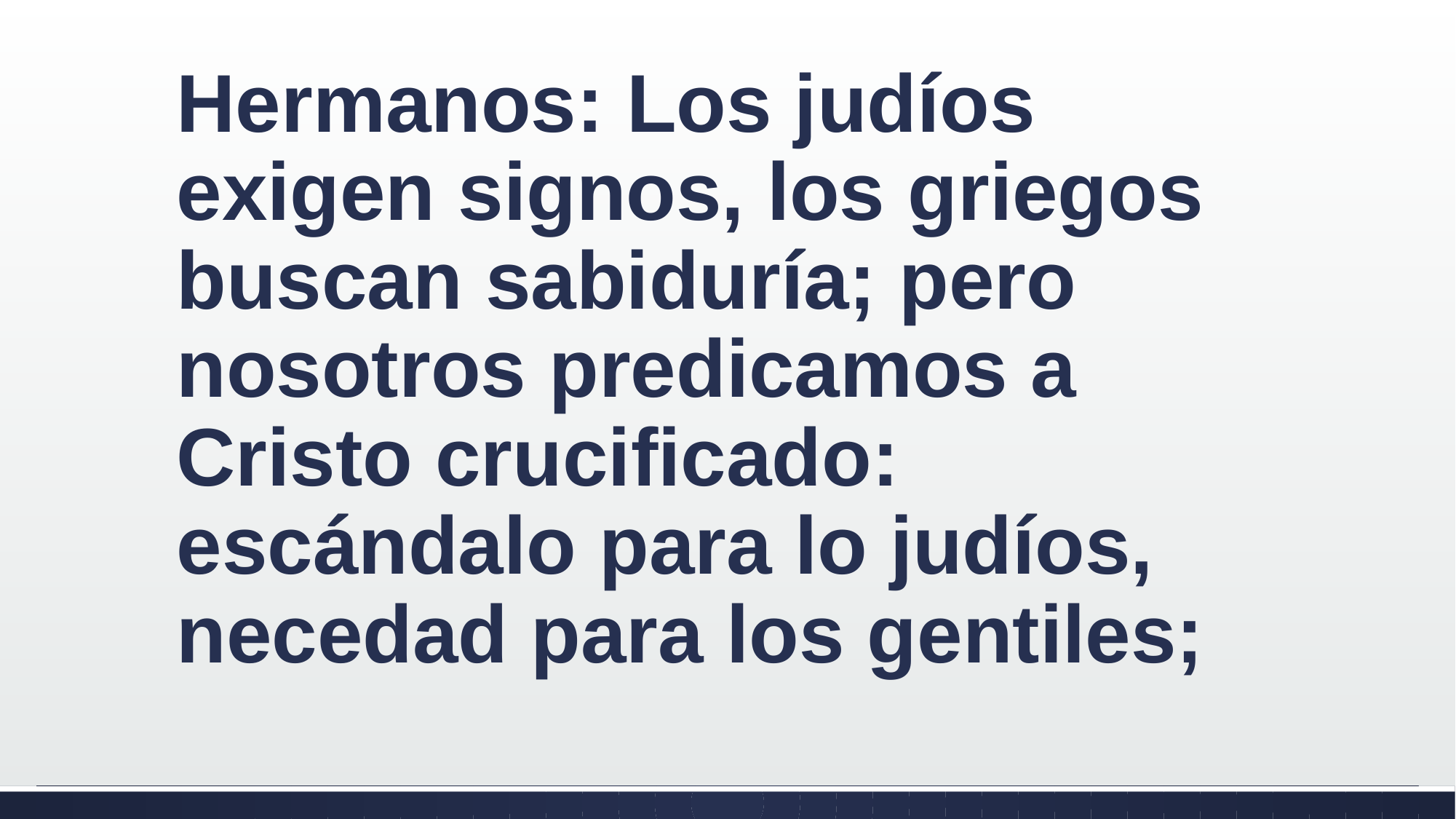

#
Hermanos: Los judíos exigen signos, los griegos buscan sabiduría; pero nosotros predicamos a Cristo crucificado: escándalo para lo judíos, necedad para los gentiles;